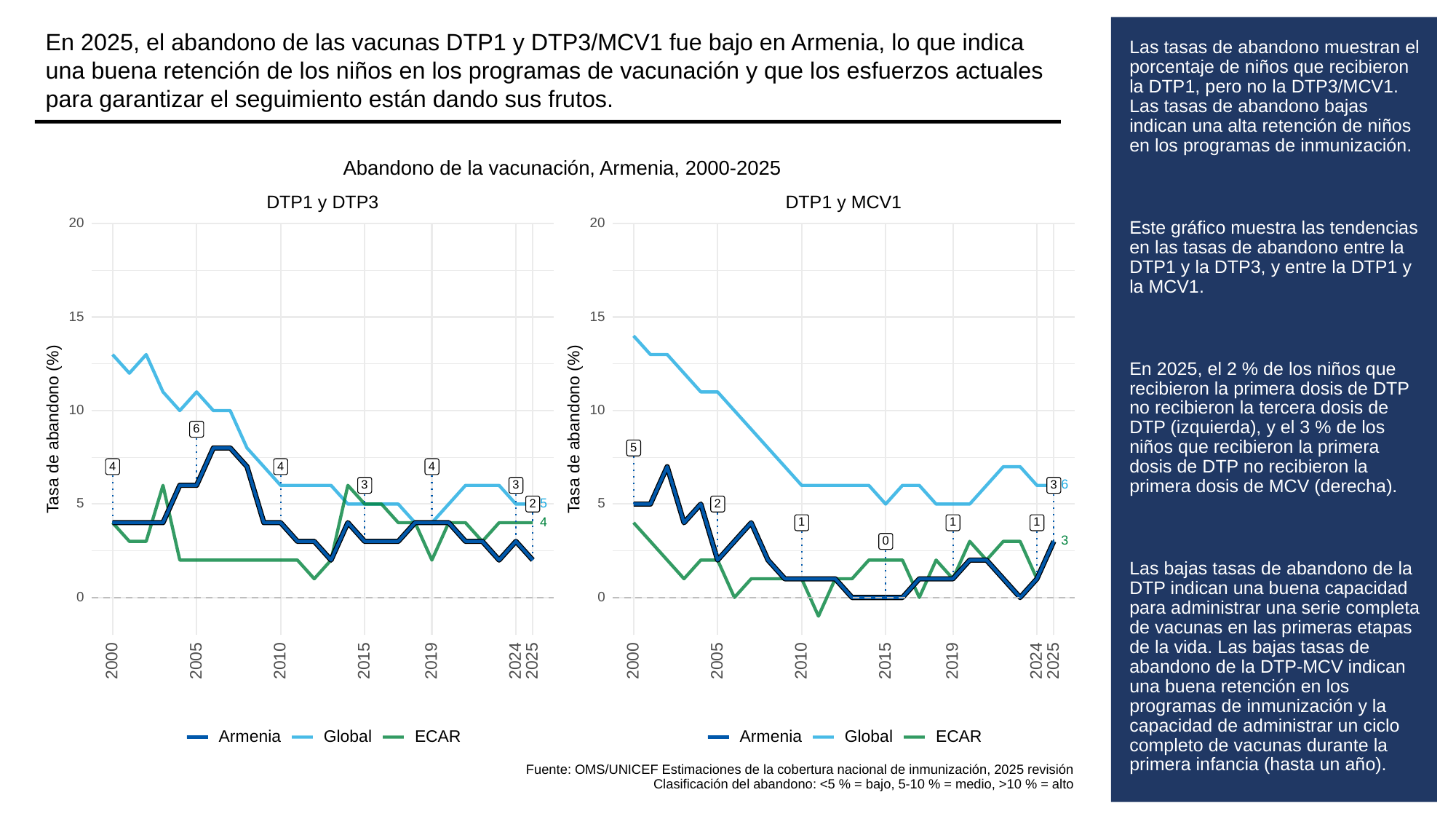

En 2025, el abandono de las vacunas DTP1 y DTP3/MCV1 fue bajo en Armenia, lo que indica una buena retención de los niños en los programas de vacunación y que los esfuerzos actuales para garantizar el seguimiento están dando sus frutos.
# Las tasas de abandono muestran el porcentaje de niños que recibieron la DTP1, pero no la DTP3/MCV1. Las tasas de abandono bajas indican una alta retención de niños en los programas de inmunización.

Este gráfico muestra las tendencias en las tasas de abandono entre la DTP1 y la DTP3, y entre la DTP1 y la MCV1.

En 2025, el 2 % de los niños que recibieron la primera dosis de DTP no recibieron la tercera dosis de DTP (izquierda), y el 3 % de los niños que recibieron la primera dosis de DTP no recibieron la primera dosis de MCV (derecha).

Las bajas tasas de abandono de la DTP indican una buena capacidad para administrar una serie completa de vacunas en las primeras etapas de la vida. Las bajas tasas de abandono de la DTP-MCV indican una buena retención en los programas de inmunización y la capacidad de administrar un ciclo completo de vacunas durante la primera infancia (hasta un año).

En 2025, la tasa de abandono de la DTP en Armenia fue inferior a la tasa mundial, al igual que la tasa de abandono de la combinación DTP-MCV.

Abandono de la vacunación, Armenia, 2000-2025
DTP1 y MCV1
DTP1 y DTP3
20
20

15
15

10
10

Tasa de abandono (%)
Tasa de abandono (%)
6

5

4
4
4

6
3
3
3

5
5
5
2
2

4
1
1
1

3
0

0
0

2000
2005
2010
2015
2019
2024
2025
2000
2005
2010
2015
2019
2024
2025
Global
ECAR
Global
ECAR
Armenia
Armenia

Fuente: OMS/UNICEF Estimaciones de la cobertura nacional de inmunización, 2025 revisión
Clasificación del abandono: <5 % = bajo, 5-10 % = medio, >10 % = alto